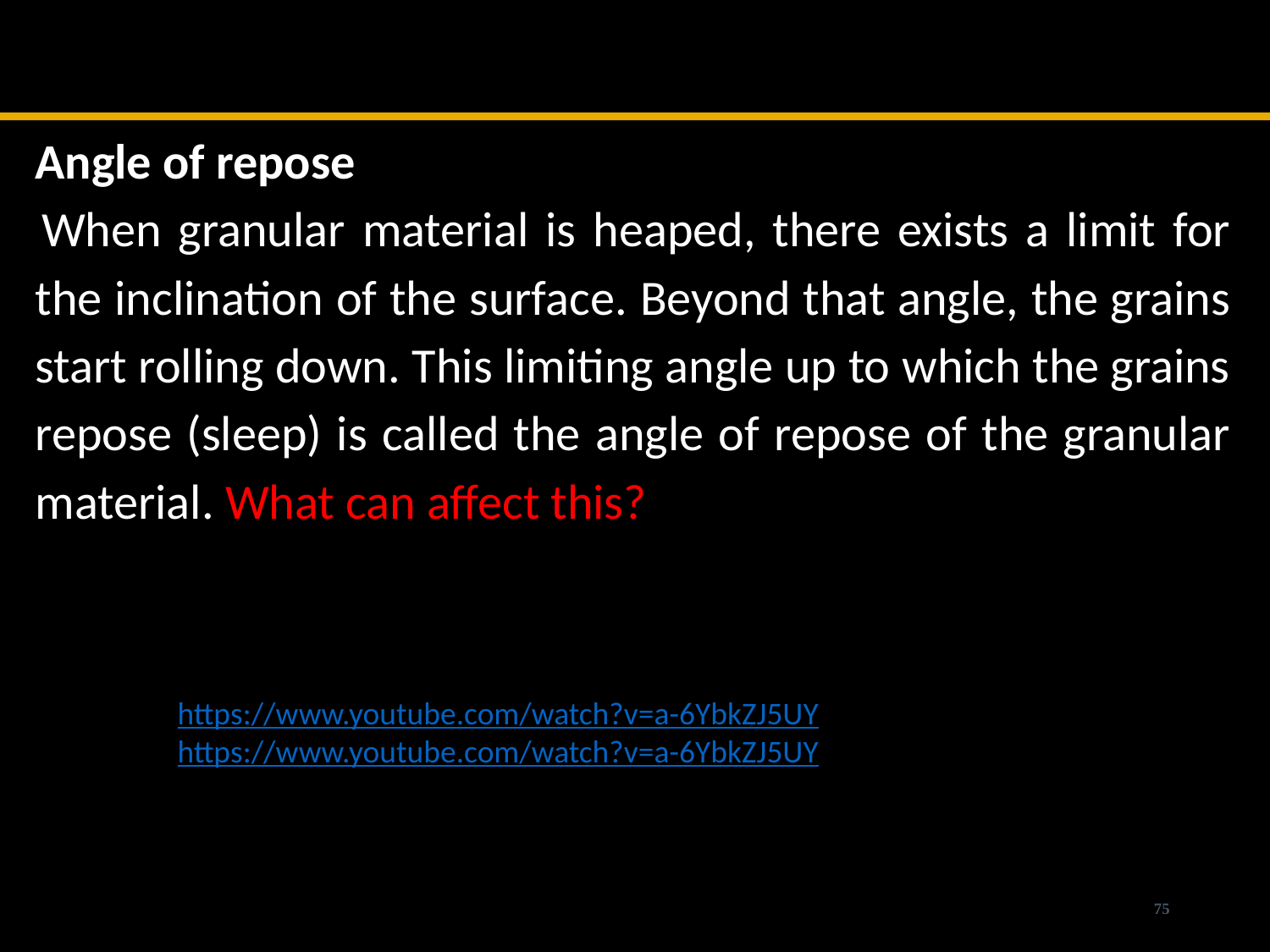

Angle of repose
 When granular material is heaped, there exists a limit for the inclination of the surface. Beyond that angle, the grains start rolling down. This limiting angle up to which the grains repose (sleep) is called the angle of repose of the granular material. What can affect this?

https://www.youtube.com/watch?v=a-6YbkZJ5UY
https://www.youtube.com/watch?v=a-6YbkZJ5UY
75